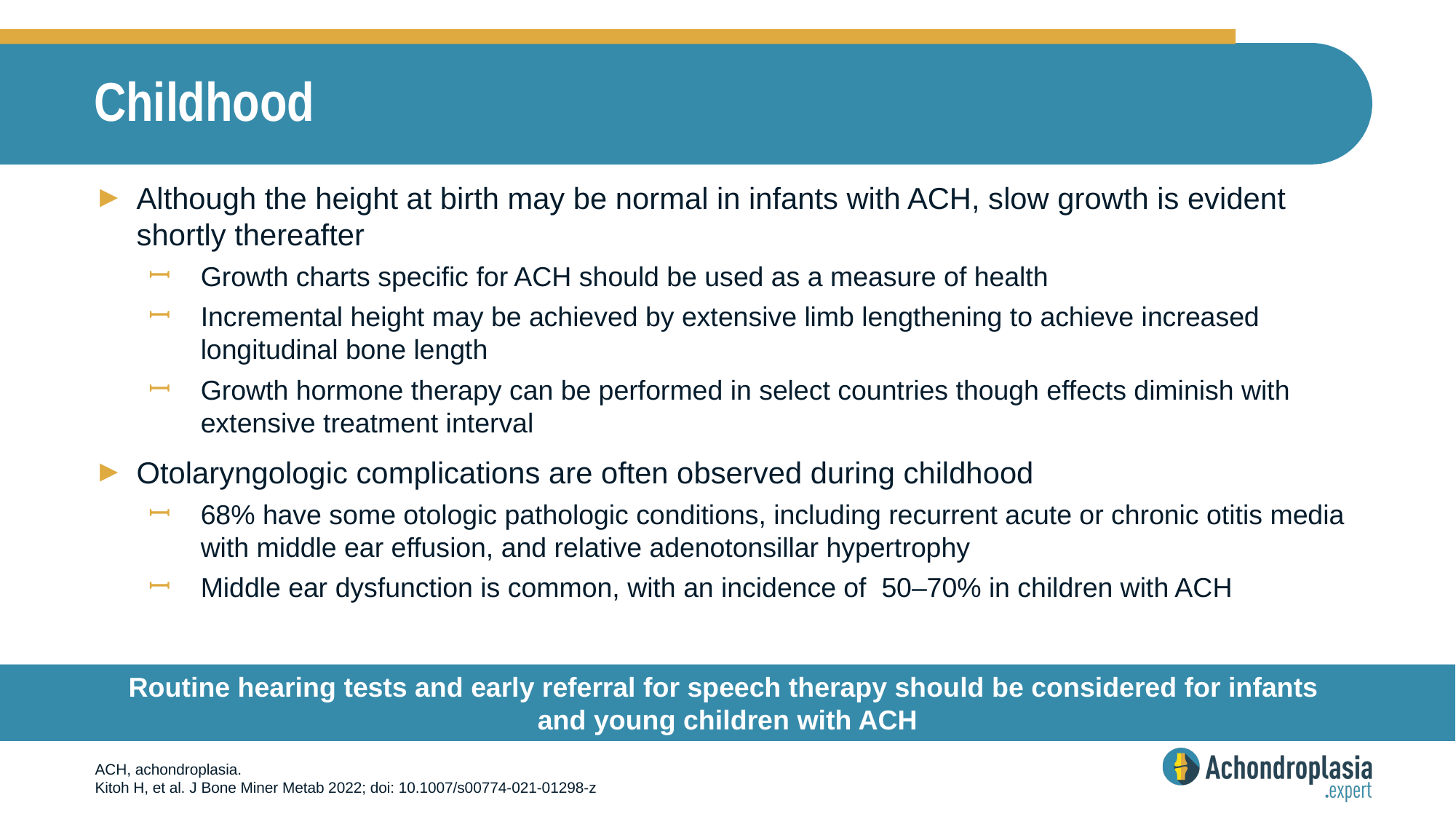

# Childhood
Although the height at birth may be normal in infants with ACH, slow growth is evident shortly thereafter
Growth charts specific for ACH should be used as a measure of health
Incremental height may be achieved by extensive limb lengthening to achieve increased longitudinal bone length
Growth hormone therapy can be performed in select countries though effects diminish with extensive treatment interval
Otolaryngologic complications are often observed during childhood
68% have some otologic pathologic conditions, including recurrent acute or chronic otitis media with middle ear effusion, and relative adenotonsillar hypertrophy
Middle ear dysfunction is common, with an incidence of  50–70% in children with ACH

Routine hearing tests and early referral for speech therapy should be considered for infants
and young children with ACH
ACH, achondroplasia.
Kitoh H, et al. J Bone Miner Metab 2022; doi: 10.1007/s00774-021-01298-z